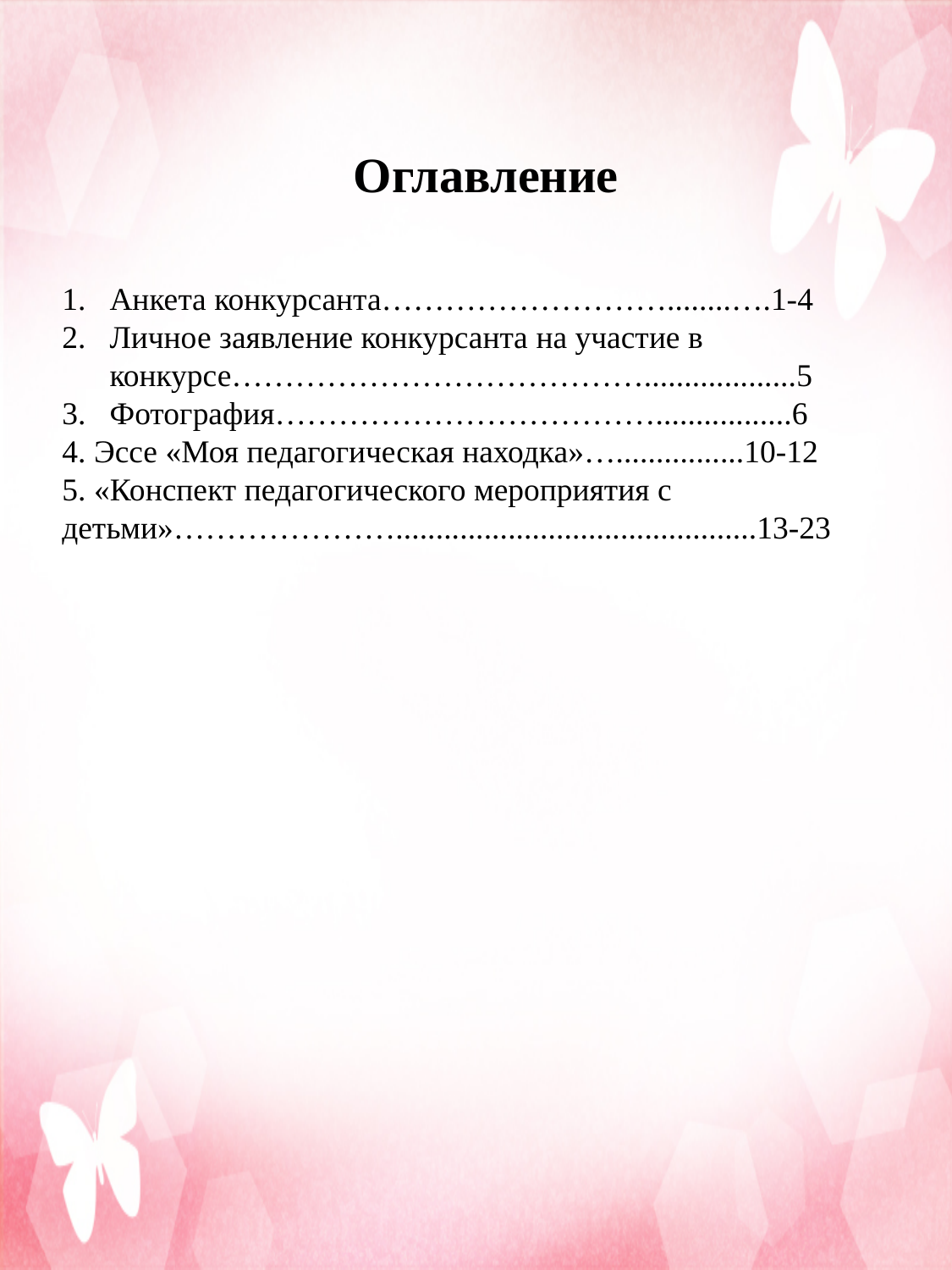

Оглавление

Анкета конкурсанта………………………........….1-4
Личное заявление конкурсанта на участие в конкурсе…………………………………...................5
Фотография……………………………….................6
4. Эссе «Моя педагогическая находка»…................10-12
5. «Конспект педагогического мероприятия с детьми»………………….............................................13-23